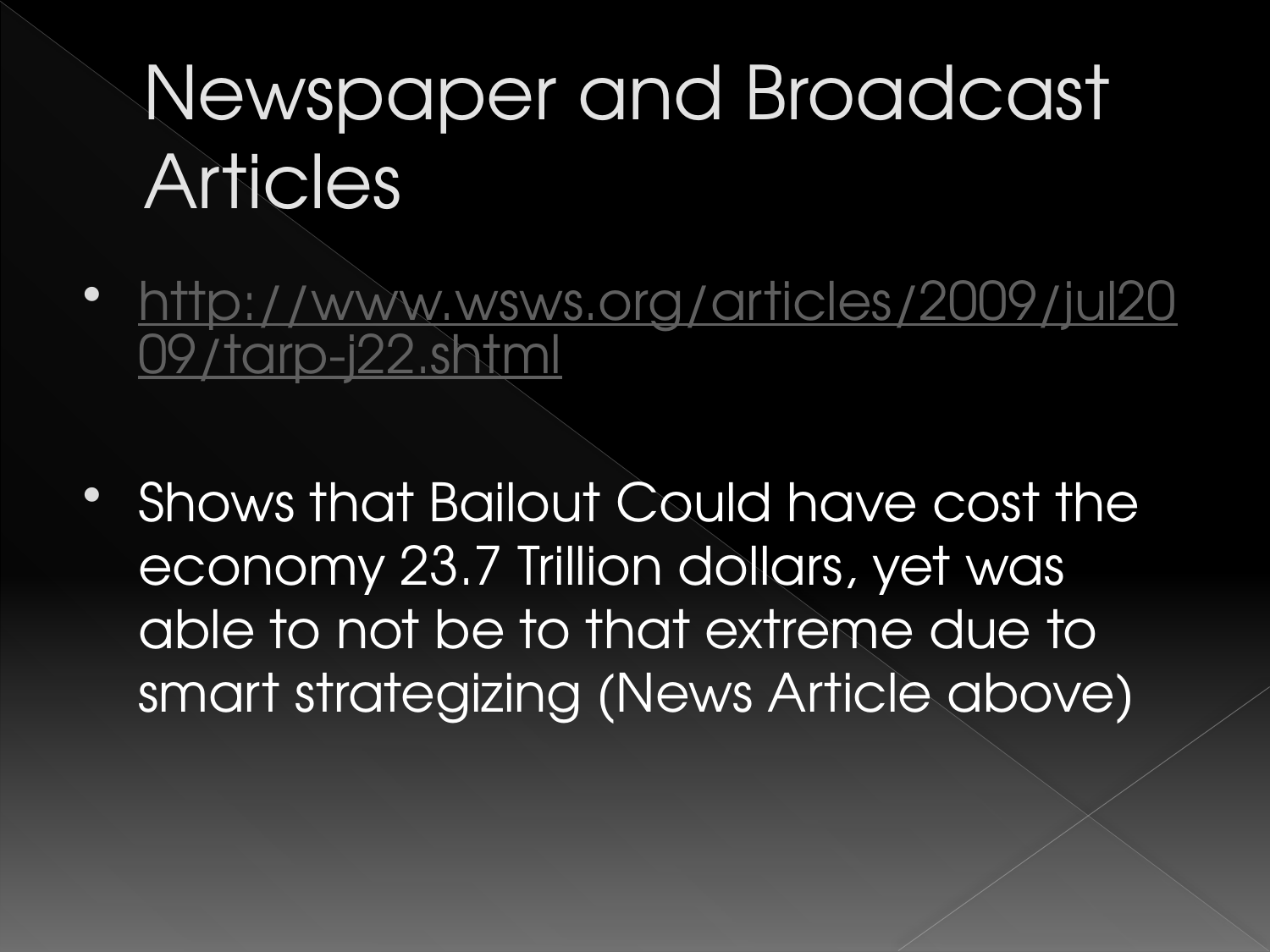

# Newspaper and Broadcast Articles
http://www.wsws.org/articles/2009/jul2009/tarp-j22.shtml

Shows that Bailout Could have cost the economy 23.7 Trillion dollars, yet was able to not be to that extreme due to smart strategizing (News Article above)